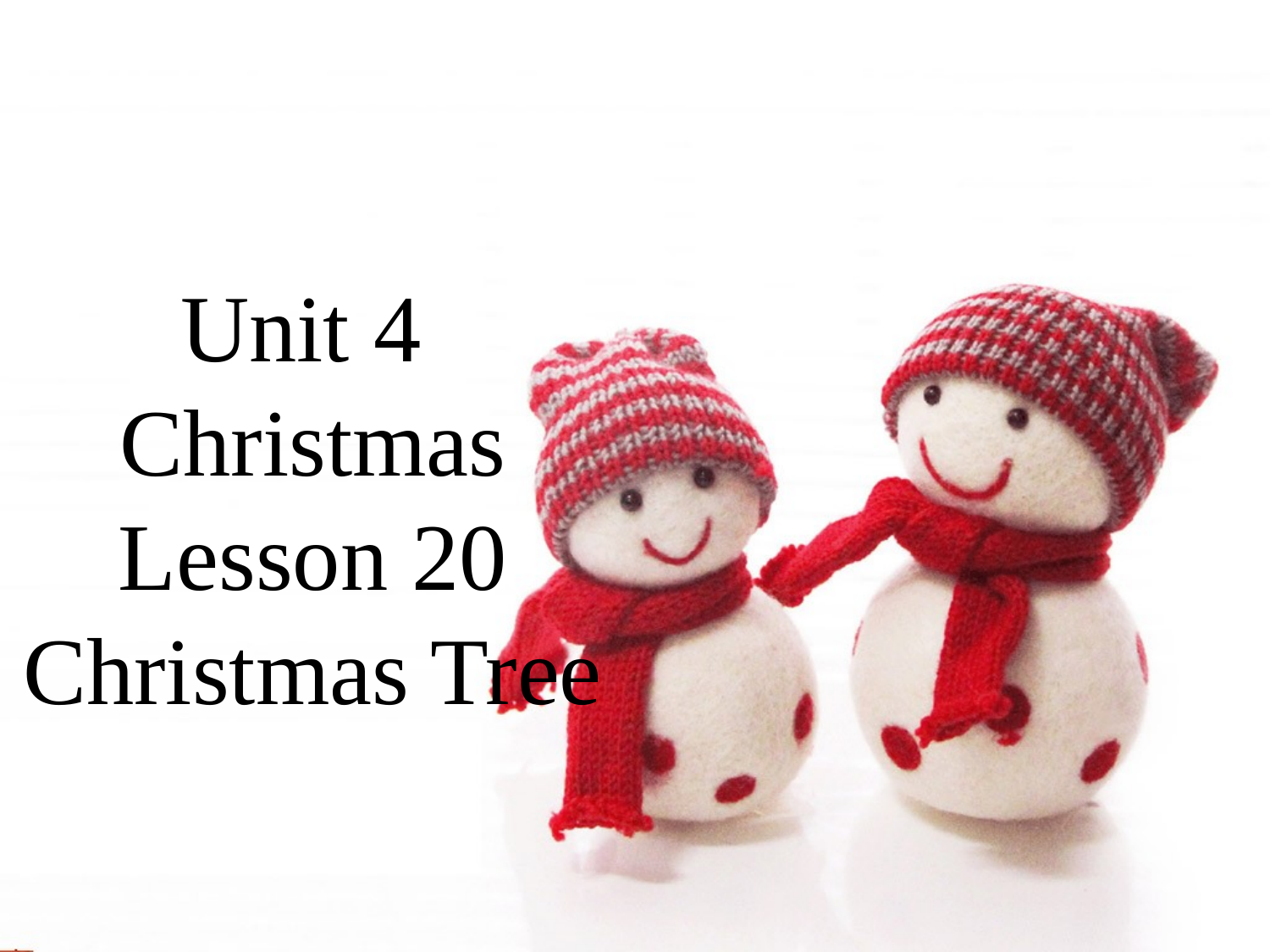

Unit 4
Christmas
Lesson 20 Christmas Tree